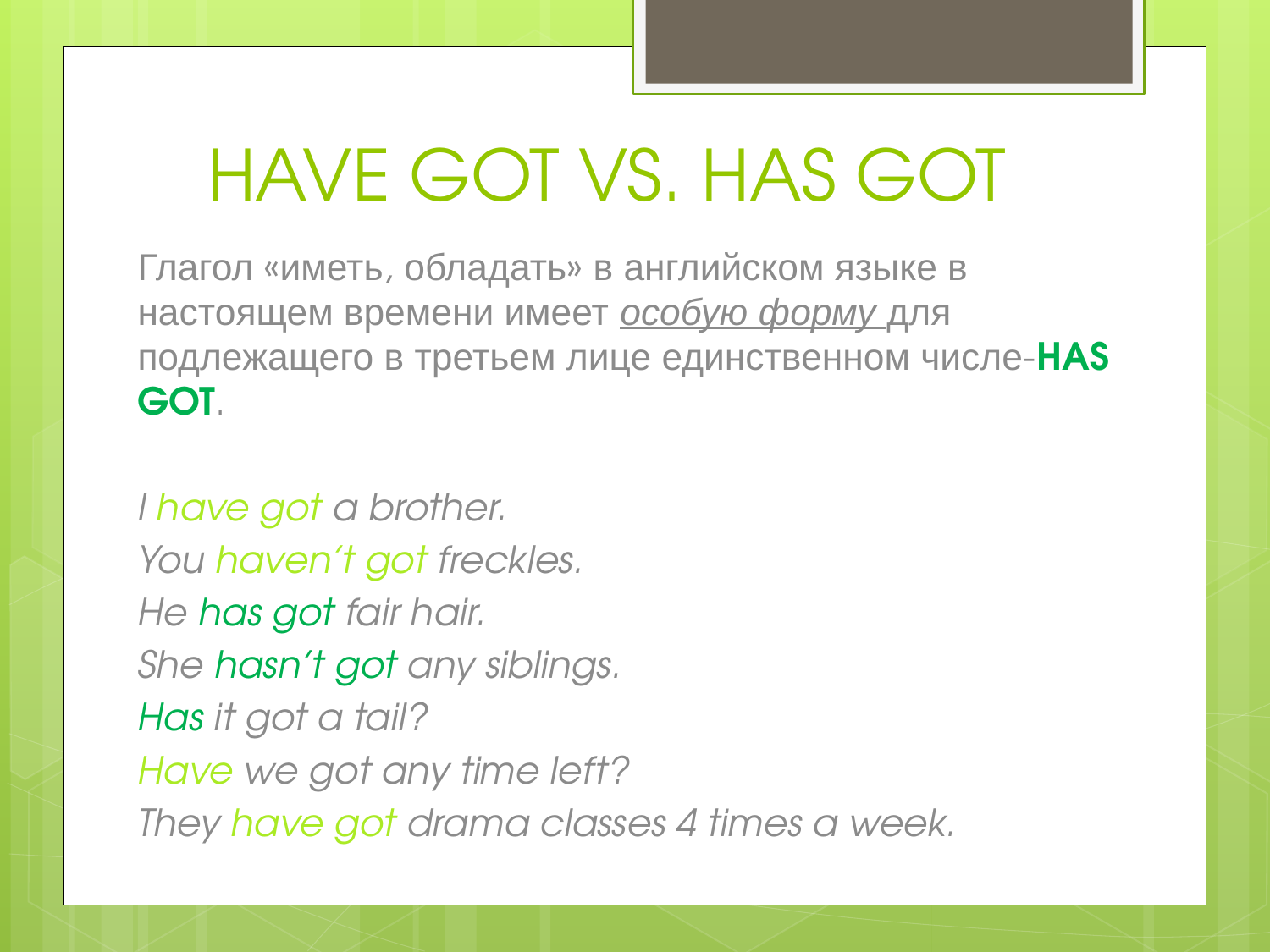

# HAVE GOT VS. HAS GOT
Глагол «иметь, обладать» в английском языке в настоящем времени имеет особую форму для подлежащего в третьем лице единственном числе-HAS GOT.

I have got a brother.
You haven’t got freckles.
He has got fair hair.
She hasn’t got any siblings.
Has it got a tail?
Have we got any time left?
They have got drama classes 4 times a week.